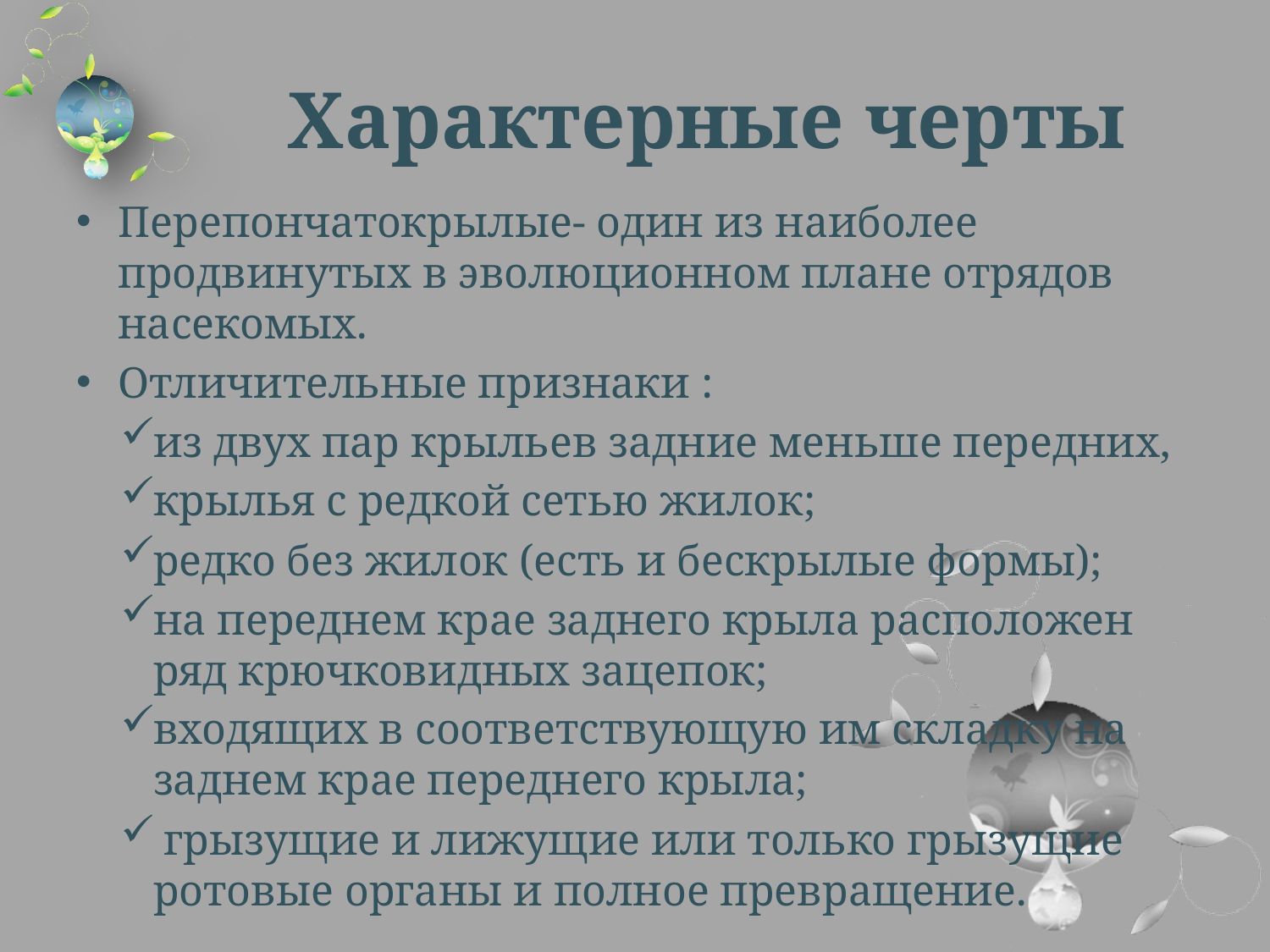

# Характерные черты
Перепончатокрылые- один из наиболее продвинутых в эволюционном плане отрядов насекомых.
Отличительные признаки :
из двух пар крыльев задние меньше передних,
крылья с редкой сетью жилок;
редко без жилок (есть и бескрылые формы);
на переднем крае заднего крыла расположен ряд крючковидных зацепок;
входящих в соответствующую им складку на заднем крае переднего крыла;
 грызущие и лижущие или только грызущие ротовые органы и полное превращение.